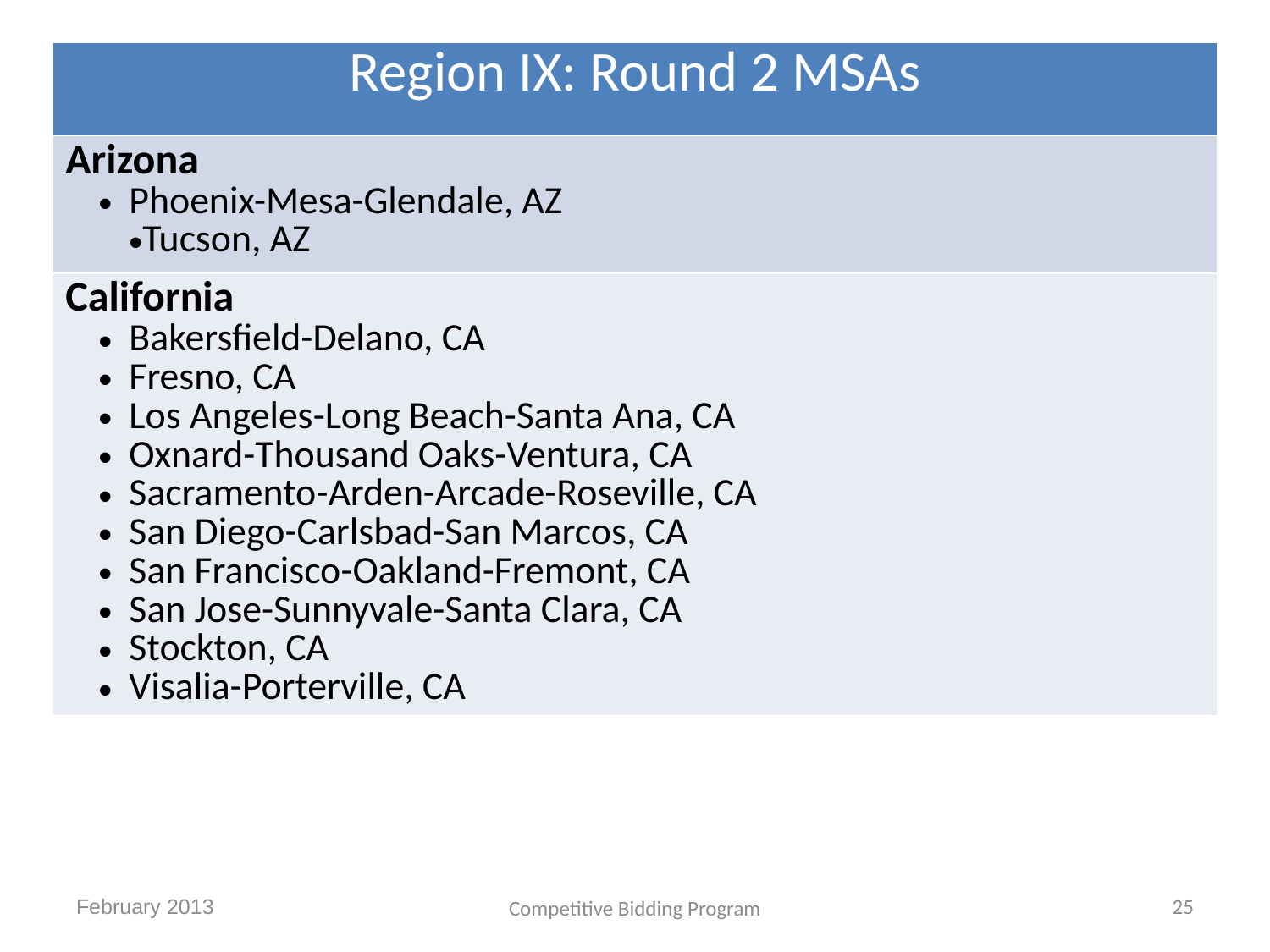

| Region IX: Round 2 MSAs |
| --- |
| Arizona Phoenix-Mesa-Glendale, AZ Tucson, AZ |
| California Bakersfield-Delano, CA Fresno, CA Los Angeles-Long Beach-Santa Ana, CA Oxnard-Thousand Oaks-Ventura, CA Sacramento-Arden-Arcade-Roseville, CA San Diego-Carlsbad-San Marcos, CA San Francisco-Oakland-Fremont, CA San Jose-Sunnyvale-Santa Clara, CA Stockton, CA Visalia-Porterville, CA |
February 2013
25
Competitive Bidding Program